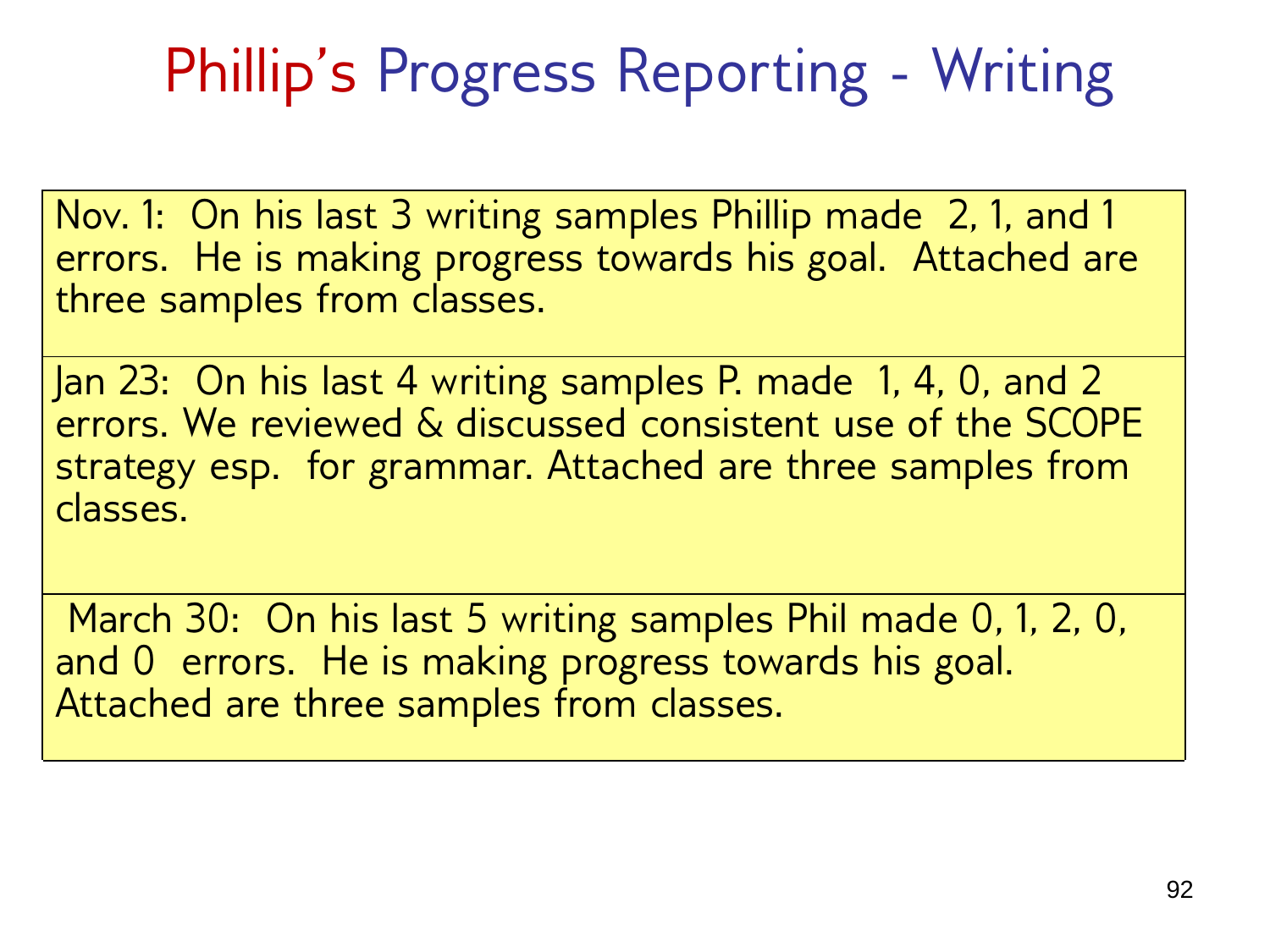

# Phillip’s Progress Reporting - Writing
| Nov. 1: On his last 3 writing samples Phillip made 2, 1, and 1 errors. He is making progress towards his goal. Attached are three samples from classes. |
| --- |
| Jan 23: On his last 4 writing samples P. made 1, 4, 0, and 2 errors. We reviewed & discussed consistent use of the SCOPE strategy esp. for grammar. Attached are three samples from classes. |
| March 30: On his last 5 writing samples Phil made 0, 1, 2, 0, and 0 errors. He is making progress towards his goal. Attached are three samples from classes. |
|  |

92